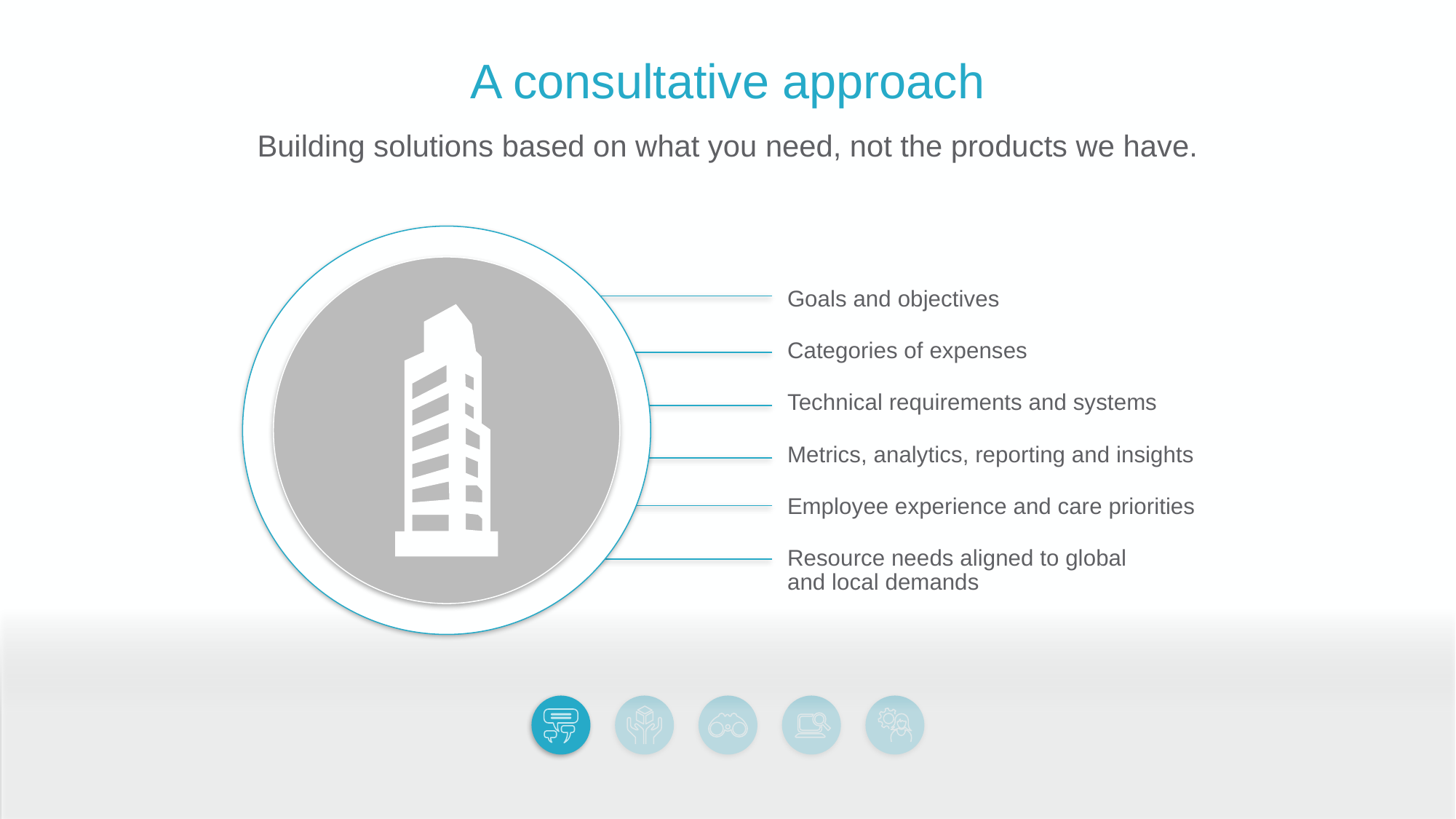

A consultative approach
Building solutions based on what you need, not the products we have.

Goals and objectives
Categories of expenses
Technical requirements and systems
Metrics, analytics, reporting and insights
Employee experience and care priorities
Resource needs aligned to global
and local demands